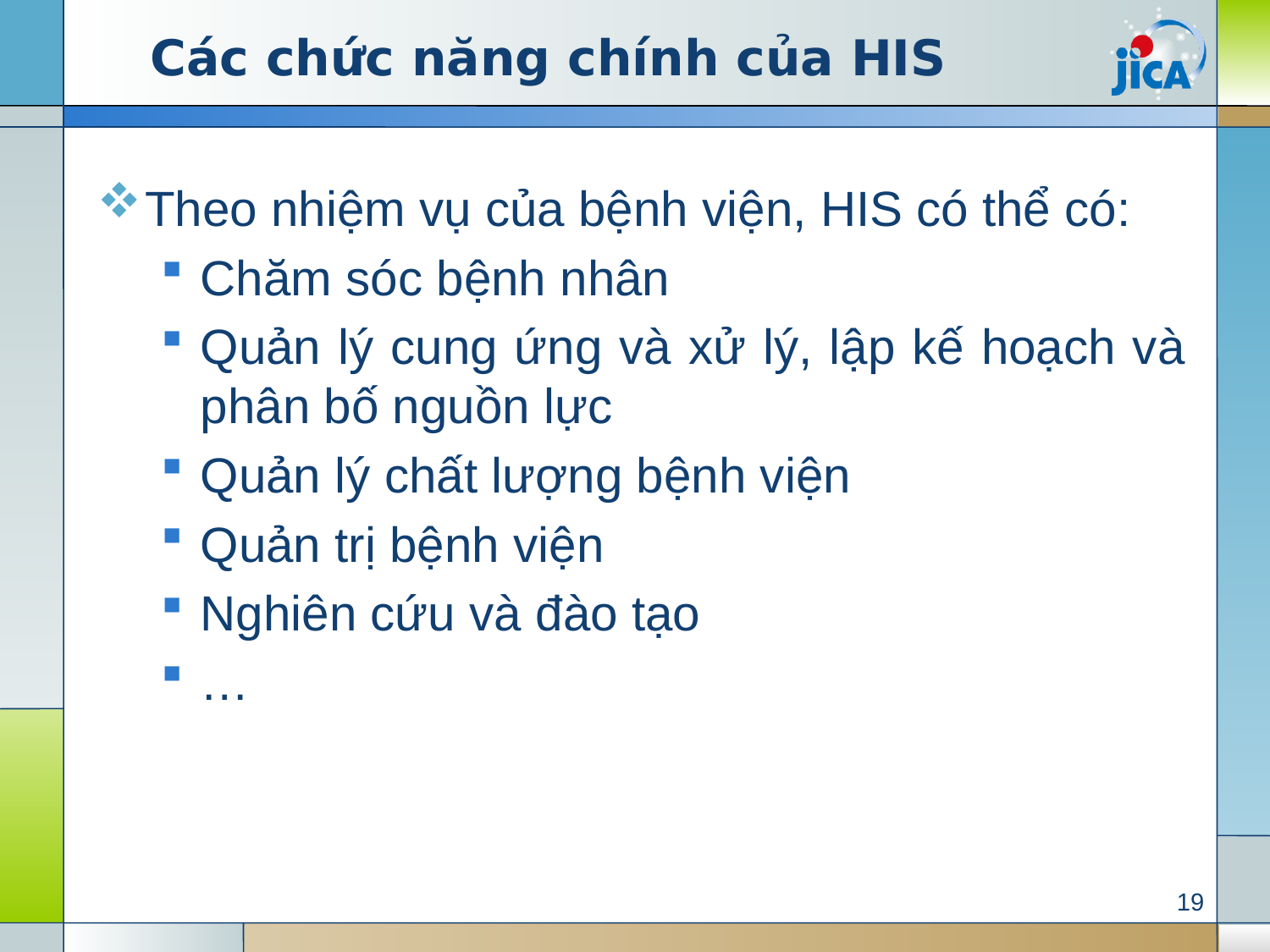

# Các chức năng chính của HIS
Theo nhiệm vụ của bệnh viện, HIS có thể có:
Chăm sóc bệnh nhân
Quản lý cung ứng và xử lý, lập kế hoạch và phân bố nguồn lực
Quản lý chất lượng bệnh viện
Quản trị bệnh viện
Nghiên cứu và đào tạo
…
19